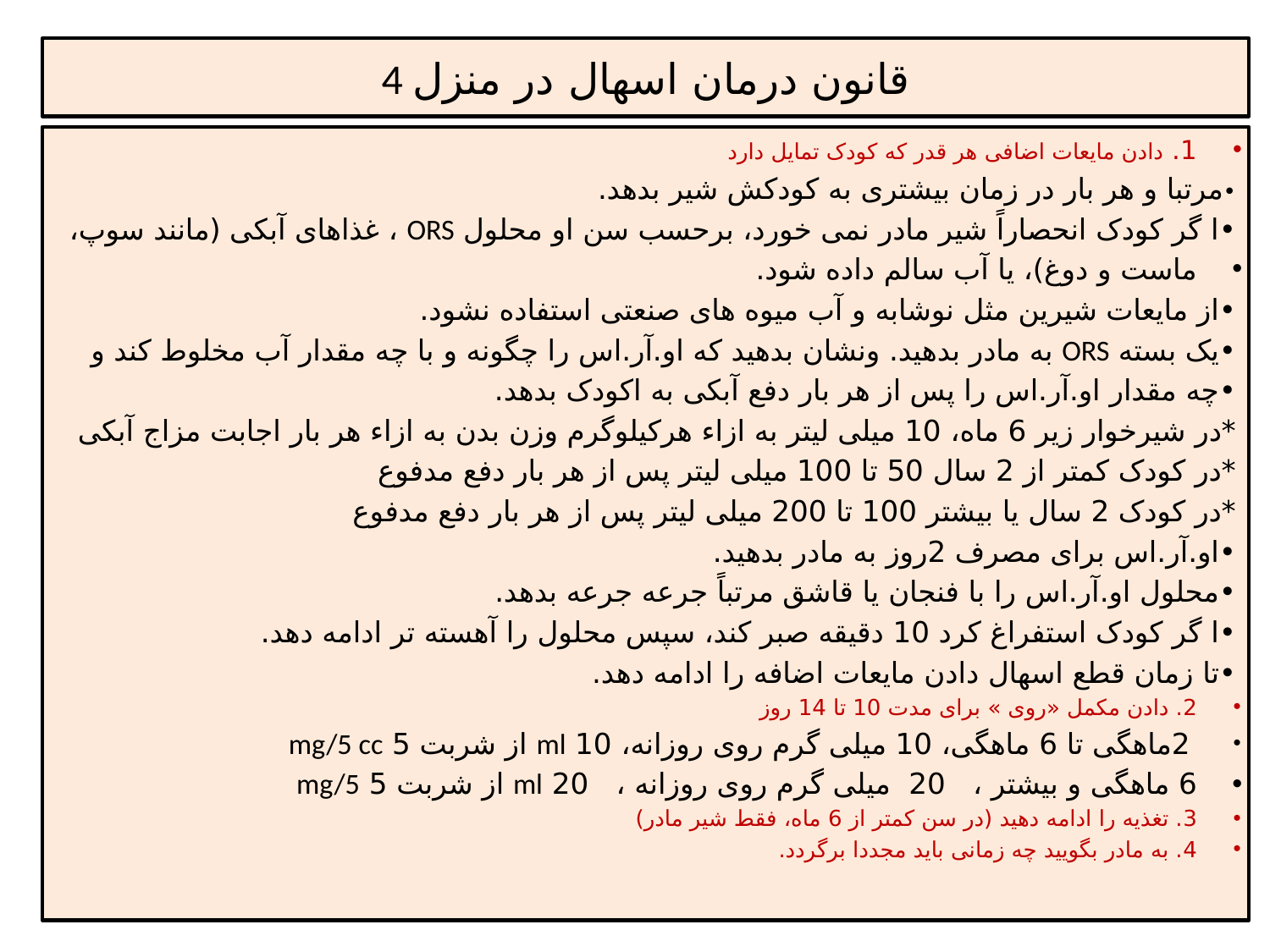

# 4 قانون درمان اسهال در منزل
1. دادن مایعات اضافی هر قدر که کودک تمایل دارد
•	مرتبا و هر بار در زمان بیشتری به کودکش شیر بدهد.
•	ا گر کودک انحصاراً شیر مادر نمی خورد، برحسب سن او محلول ORS ، غذاهای آبکی (مانند سوپ،
ماست و دوغ)، یا آب سالم داده شود.
•	از مایعات شیرین مثل نوشابه و آب میوه های صنعتی استفاده نشود.
•	یک بسته ORS به مادر بدهید. ونشان بدهید که او.آر.اس را چگونه و با چه مقدار آب مخلوط کند و
•	چه مقدار او.آر.اس را پس از هر بار دفع آبکی به اکودک بدهد.
*	در شیرخوار زیر 6 ماه، 10 میلى لیتر به ازاء هرکیلوگرم وزن بدن به ازاء هر بار اجابت مزاج آبکی
*	در کودک کمتر از 2 سال 50 تا 100 میلی لیتر پس از هر بار دفع مدفوع
*	در کودک 2 سال یا بیشتر 100 تا 200 میلی لیتر پس از هر بار دفع مدفوع
•	او.آر.اس برای مصرف 2روز به مادر بدهید.
•	محلول او.آر.اس را با فنجان یا قاشق مرتباً جرعه جرعه بدهد.
•	ا گر کودک استفراغ کرد 10 دقیقه صبر کند، سپس محلول را آهسته تر ادامه دهد.
•	تا زمان قطع اسهال دادن مایعات اضافه را ادامه دهد.
2. دادن مکمل «روی » برای مدت 10 تا 14 روز
 2ماهگی تا 6 ماهگی، 10 میلی گرم روی روزانه، 10 ml از شربت 5 mg/5 cc
6 ماهگی و بیشتر ،   20  میلی گرم روی روزانه ،   20 ml از شربت 5 mg/5
3. تغذیه را ادامه دهید (در سن کمتر از 6 ماه، فقط شیر مادر)
4. به مادر بگویید چه زمانی باید مجددا برگردد.